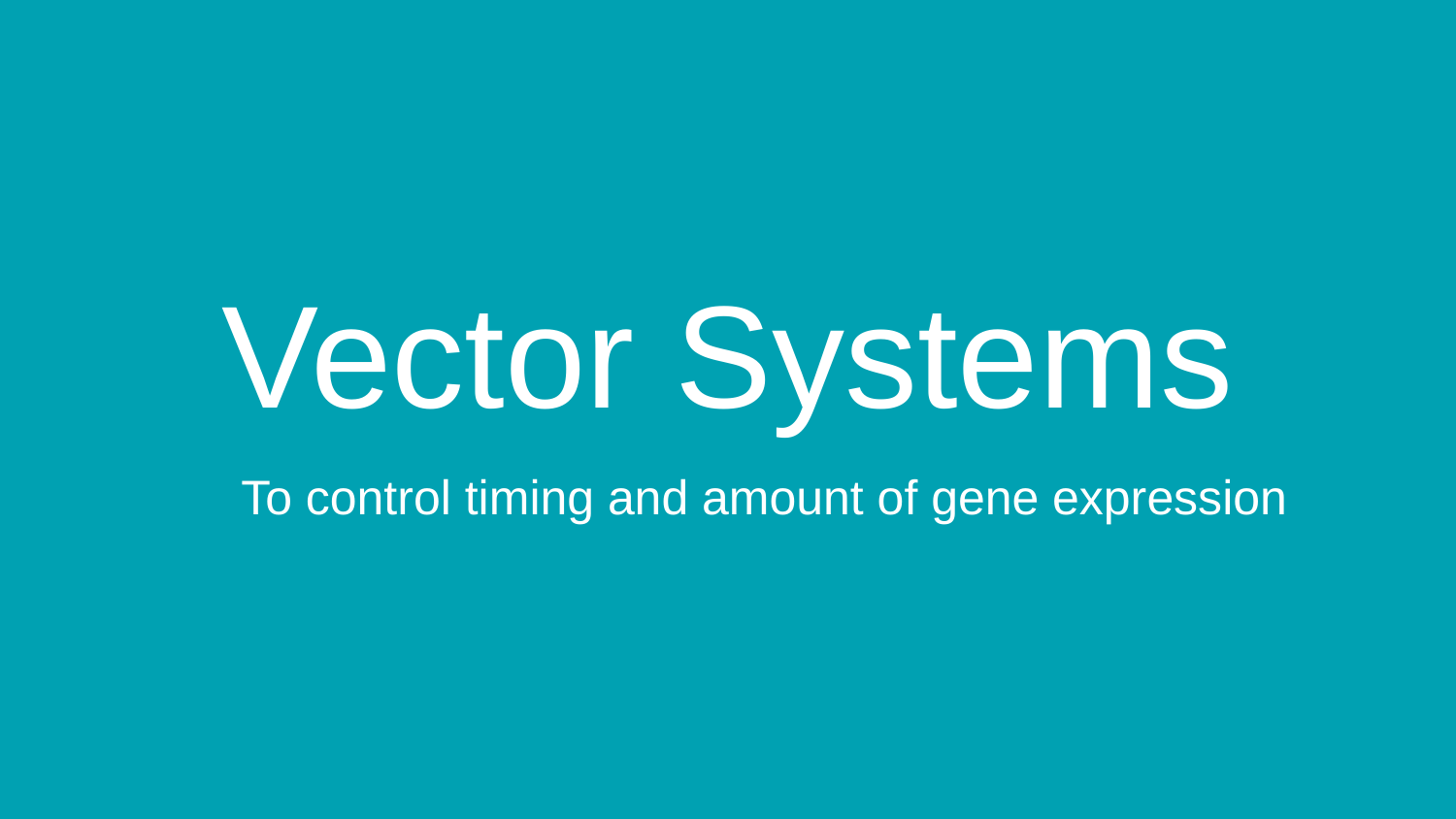

Vector Systems
To control timing and amount of gene expression